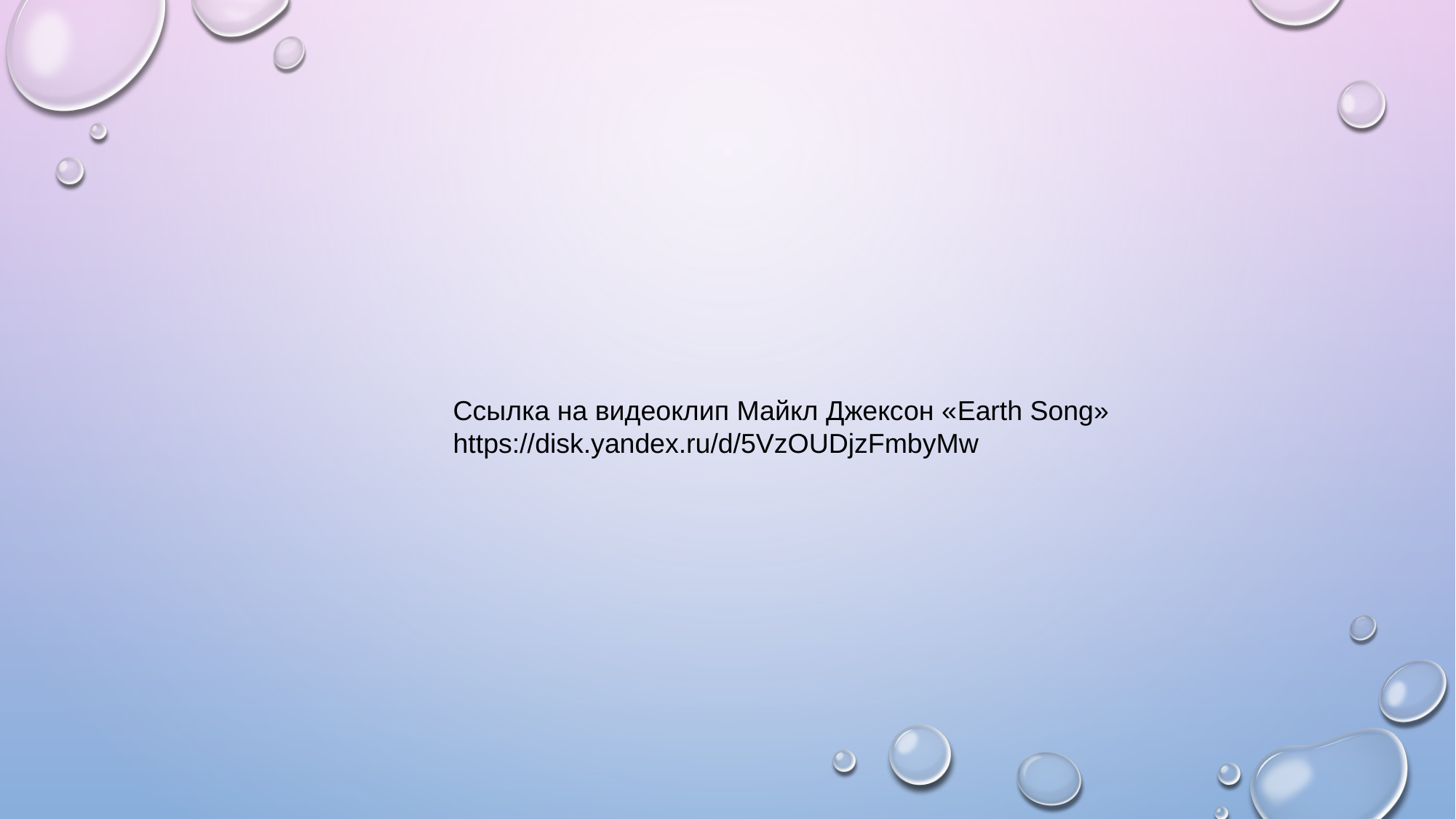

Ссылка на видеоклип Майкл Джексон «Earth Song»
https://disk.yandex.ru/d/5VzOUDjzFmbyMw